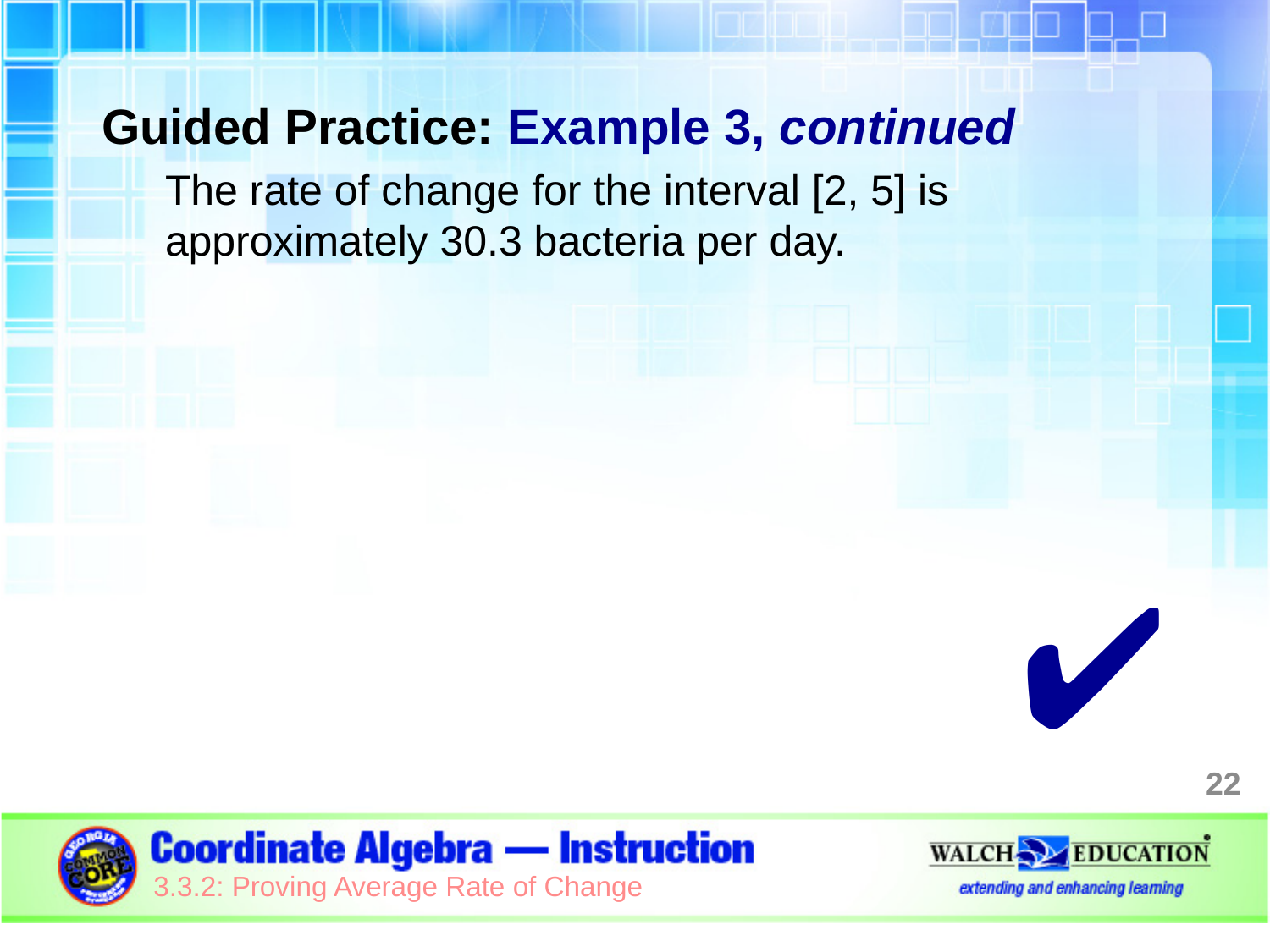

Guided Practice: Example 3, continued
The rate of change for the interval [2, 5] is approximately 30.3 bacteria per day.

✔
22
3.3.2: Proving Average Rate of Change